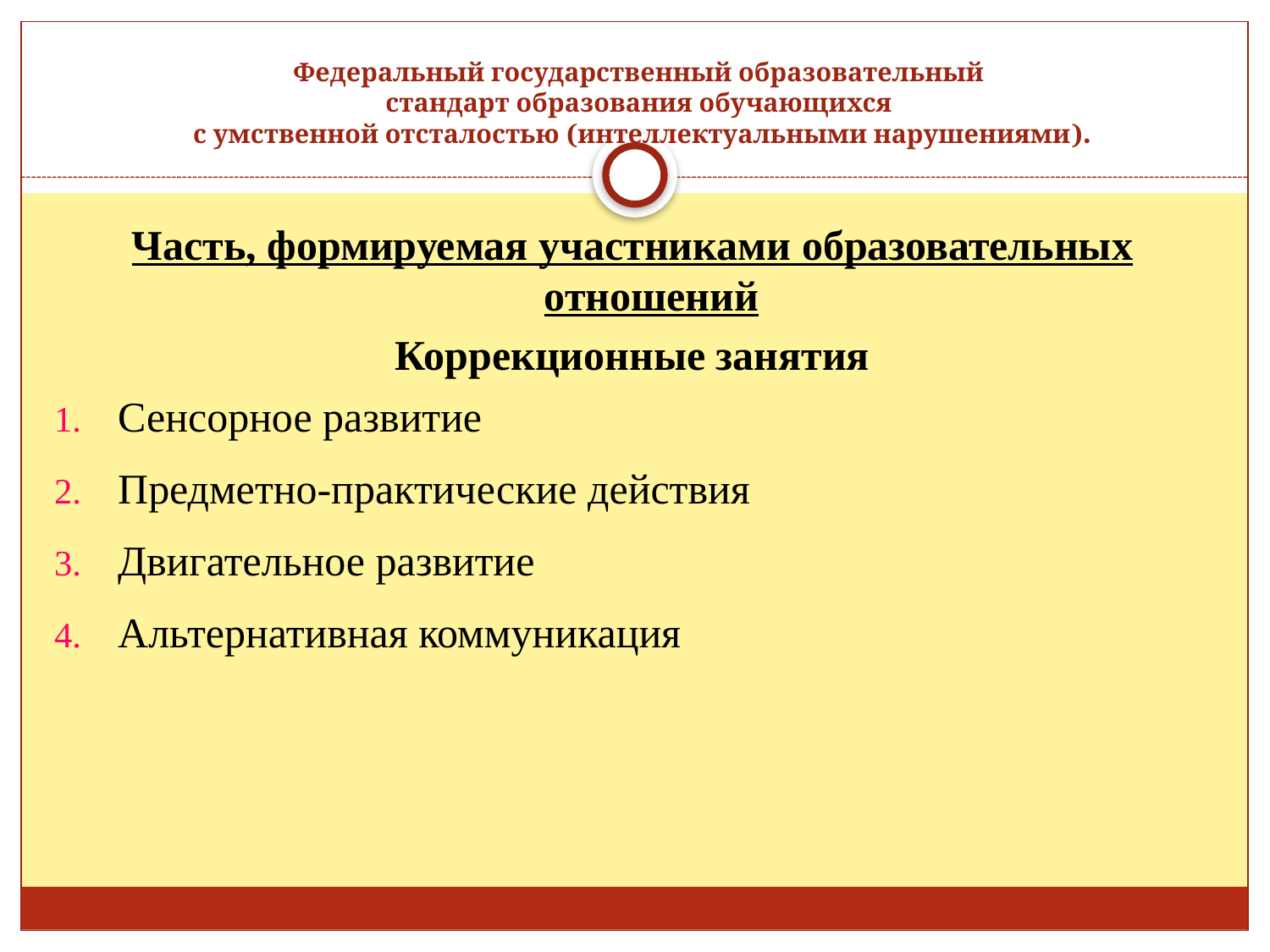

# Федеральный государственный образовательный стандарт образования обучающихся с умственной отсталостью (интеллектуальными нарушениями).
Часть, формируемая участниками образовательных отношений
Коррекционные занятия
Сенсорное развитие
Предметно-практические действия
Двигательное развитие
Альтернативная коммуникация